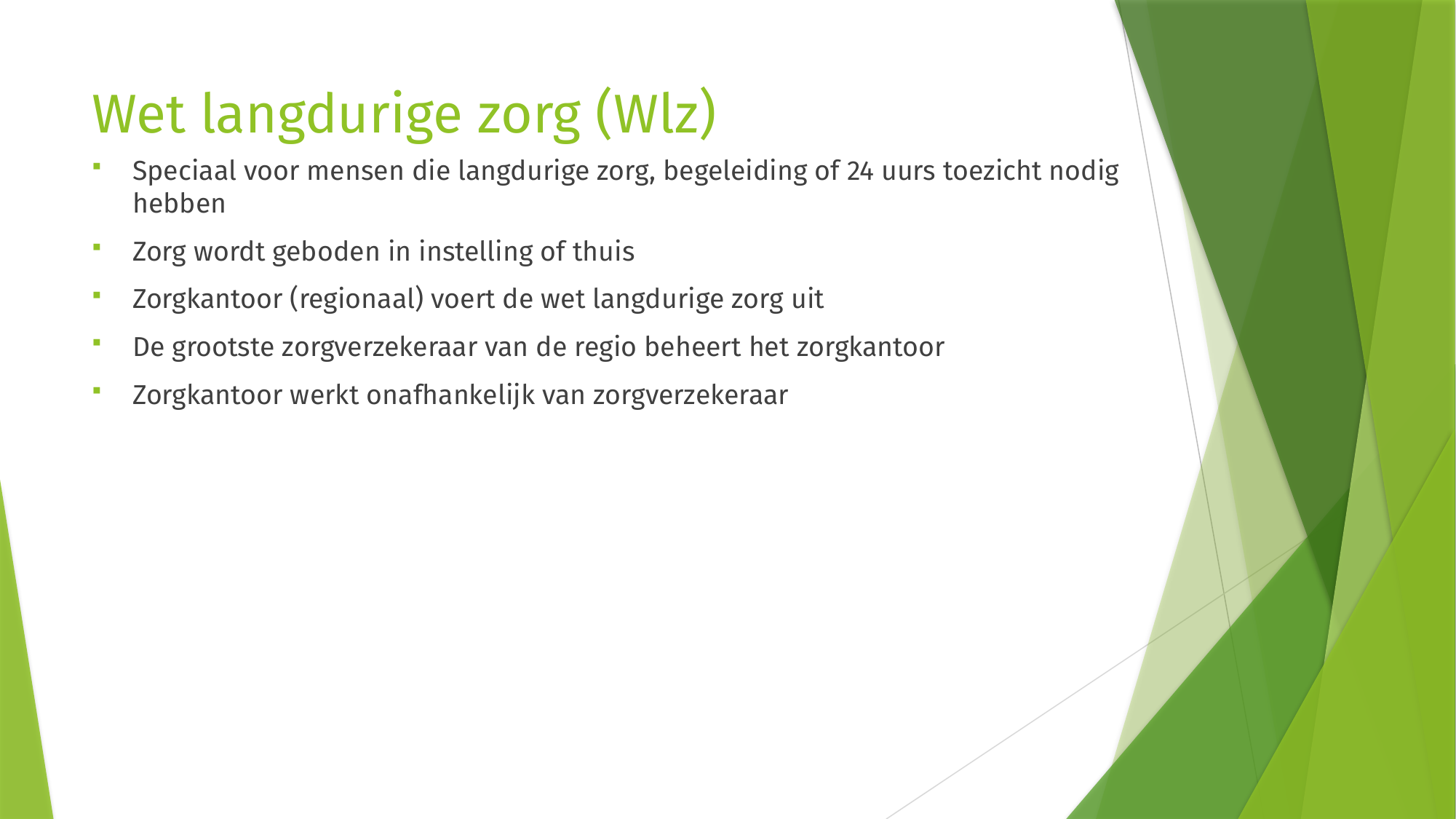

# Wet langdurige zorg (Wlz)
Speciaal voor mensen die langdurige zorg, begeleiding of 24 uurs toezicht nodig hebben
Zorg wordt geboden in instelling of thuis
Zorgkantoor (regionaal) voert de wet langdurige zorg uit
De grootste zorgverzekeraar van de regio beheert het zorgkantoor
Zorgkantoor werkt onafhankelijk van zorgverzekeraar